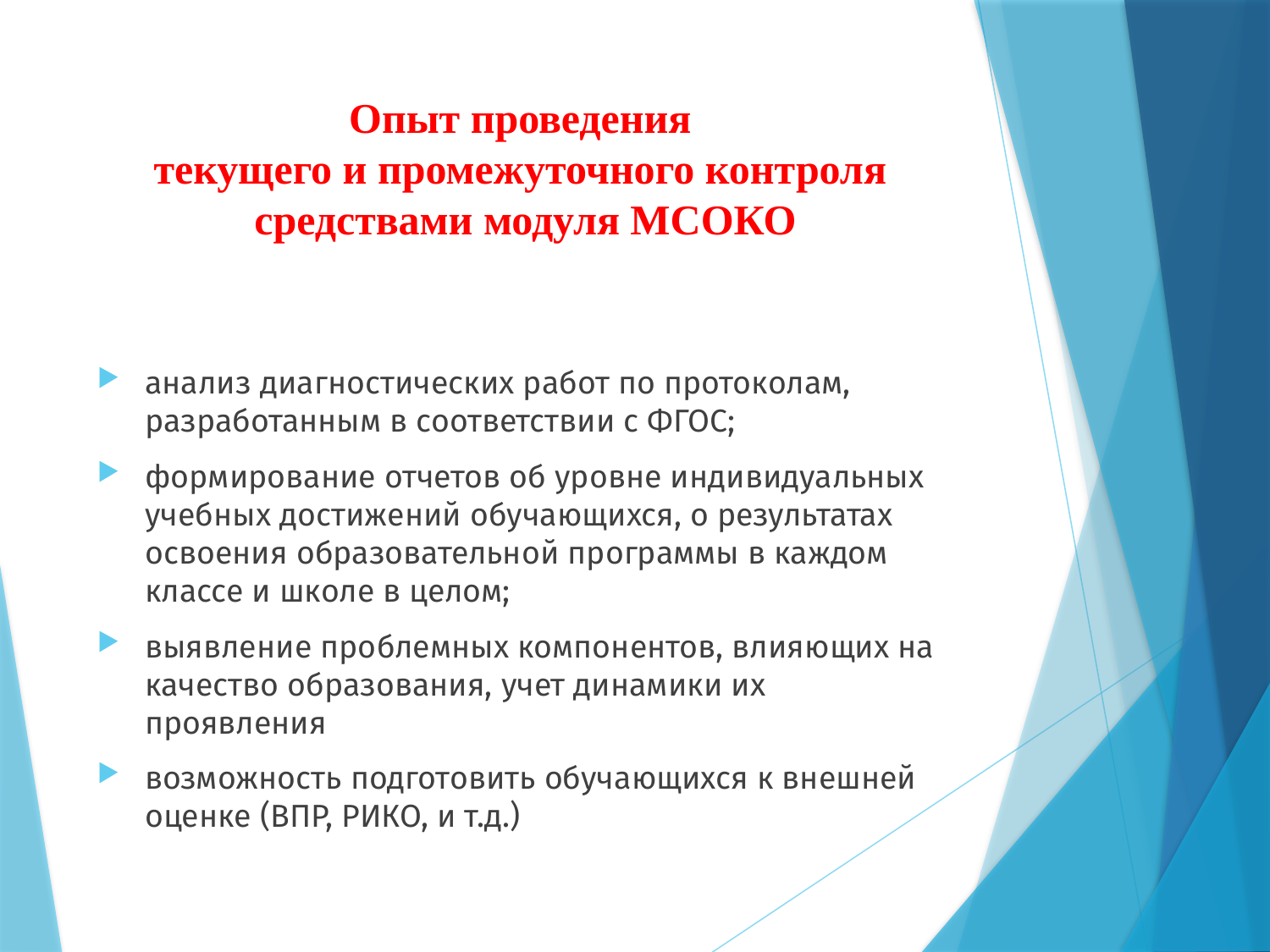

# Опыт проведения текущего и промежуточного контроля средствами модуля МСОКО

анализ диагностических работ по протоколам, разработанным в соответствии с ФГОС;
формирование отчетов об уровне индивидуальных учебных достижений обучающихся, о результатах освоения образовательной программы в каждом классе и школе в целом;
выявление проблемных компонентов, влияющих на качество образования, учет динамики их проявления
возможность подготовить обучающихся к внешней оценке (ВПР, РИКО, и т.д.)